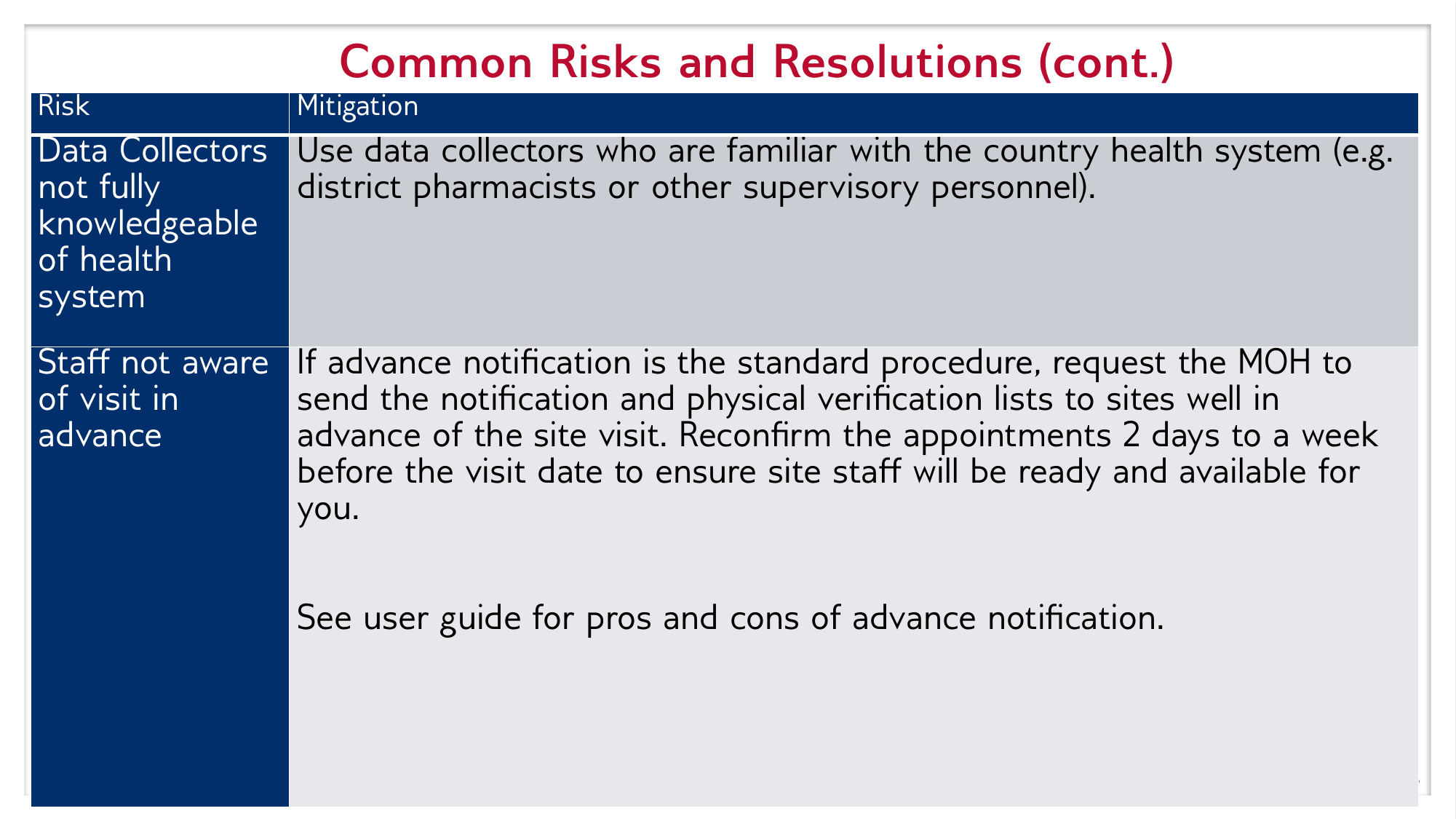

10/24/2019
FOOTER GOES HERE
16
# Common Risks and Resolutions (cont.)
| Risk | Mitigation |
| --- | --- |
| Data Collectors not fully knowledgeable of health system | Use data collectors who are familiar with the country health system (e.g. district pharmacists or other supervisory personnel). |
| Staff not aware of visit in advance | If advance notification is the standard procedure, request the MOH to send the notification and physical verification lists to sites well in advance of the site visit. Reconfirm the appointments 2 days to a week before the visit date to ensure site staff will be ready and available for you. See user guide for pros and cons of advance notification. |